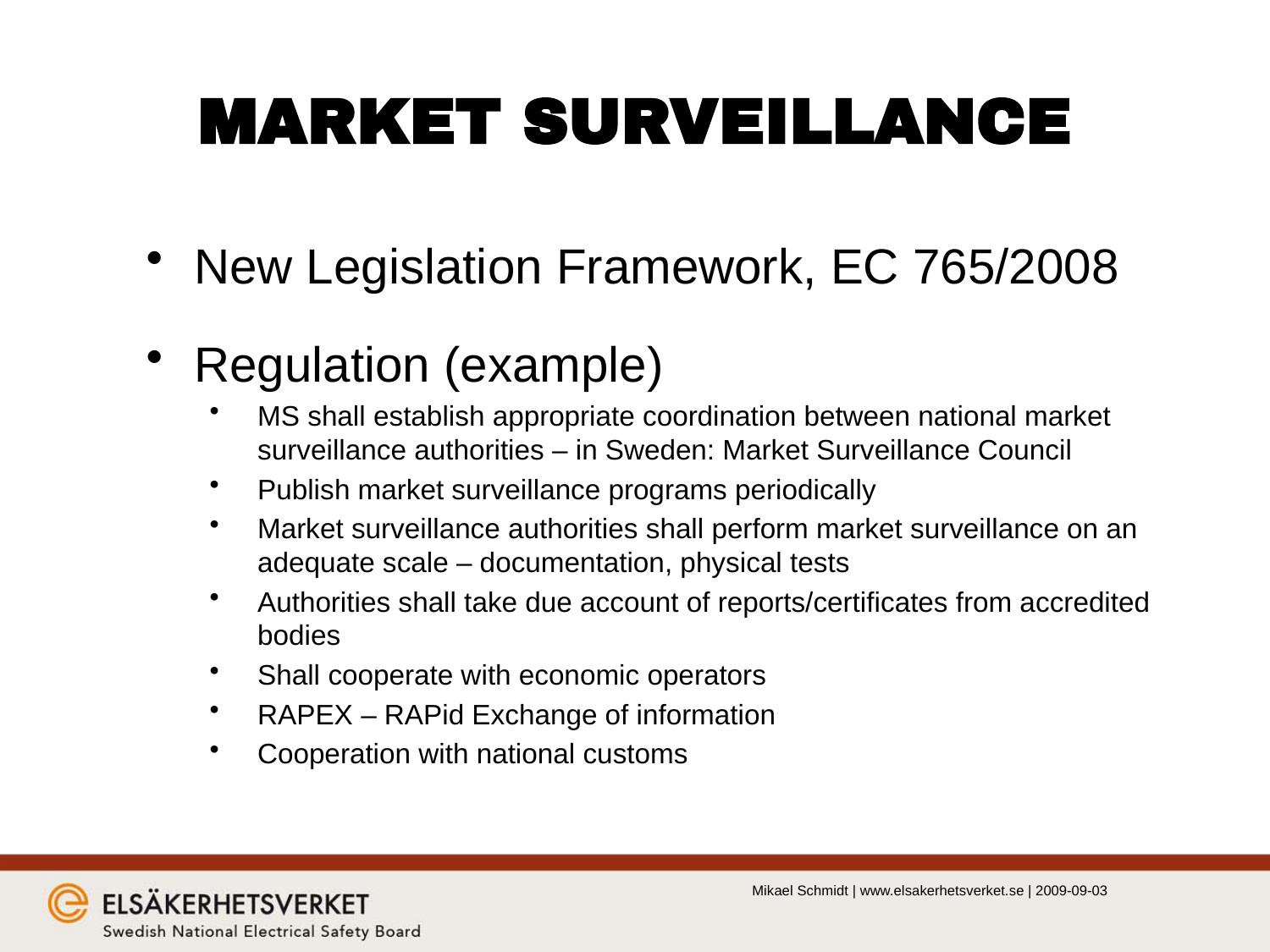

# MARKET SURVEILLANCE
New Legislation Framework, EC 765/2008
Regulation (example)
MS shall establish appropriate coordination between national market surveillance authorities – in Sweden: Market Surveillance Council
Publish market surveillance programs periodically
Market surveillance authorities shall perform market surveillance on an adequate scale – documentation, physical tests
Authorities shall take due account of reports/certificates from accredited bodies
Shall cooperate with economic operators
RAPEX – RAPid Exchange of information
Cooperation with national customs
Mikael Schmidt | www.elsakerhetsverket.se | 2009-09-03